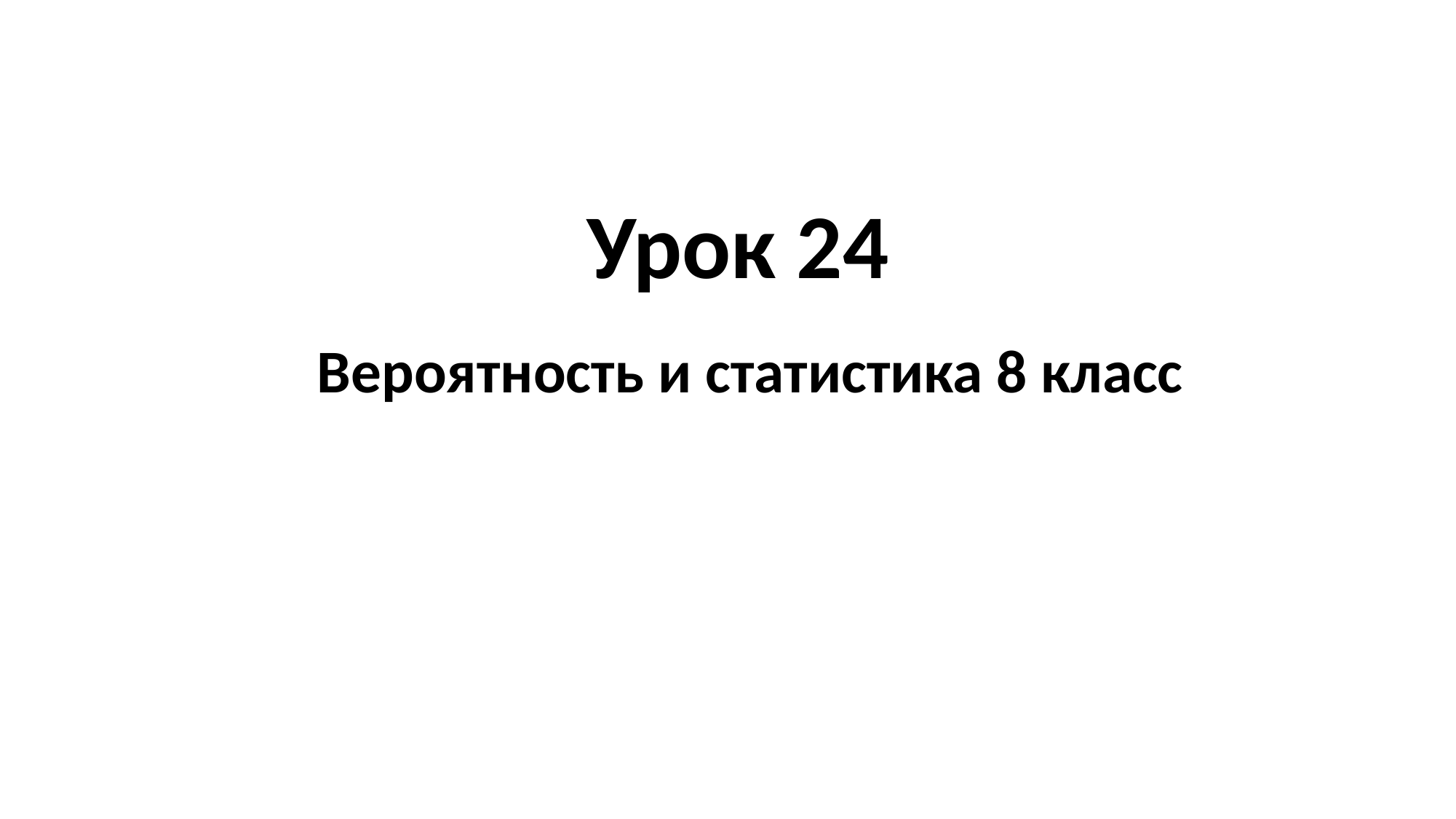

# Урок 24
Вероятность и статистика 8 класс